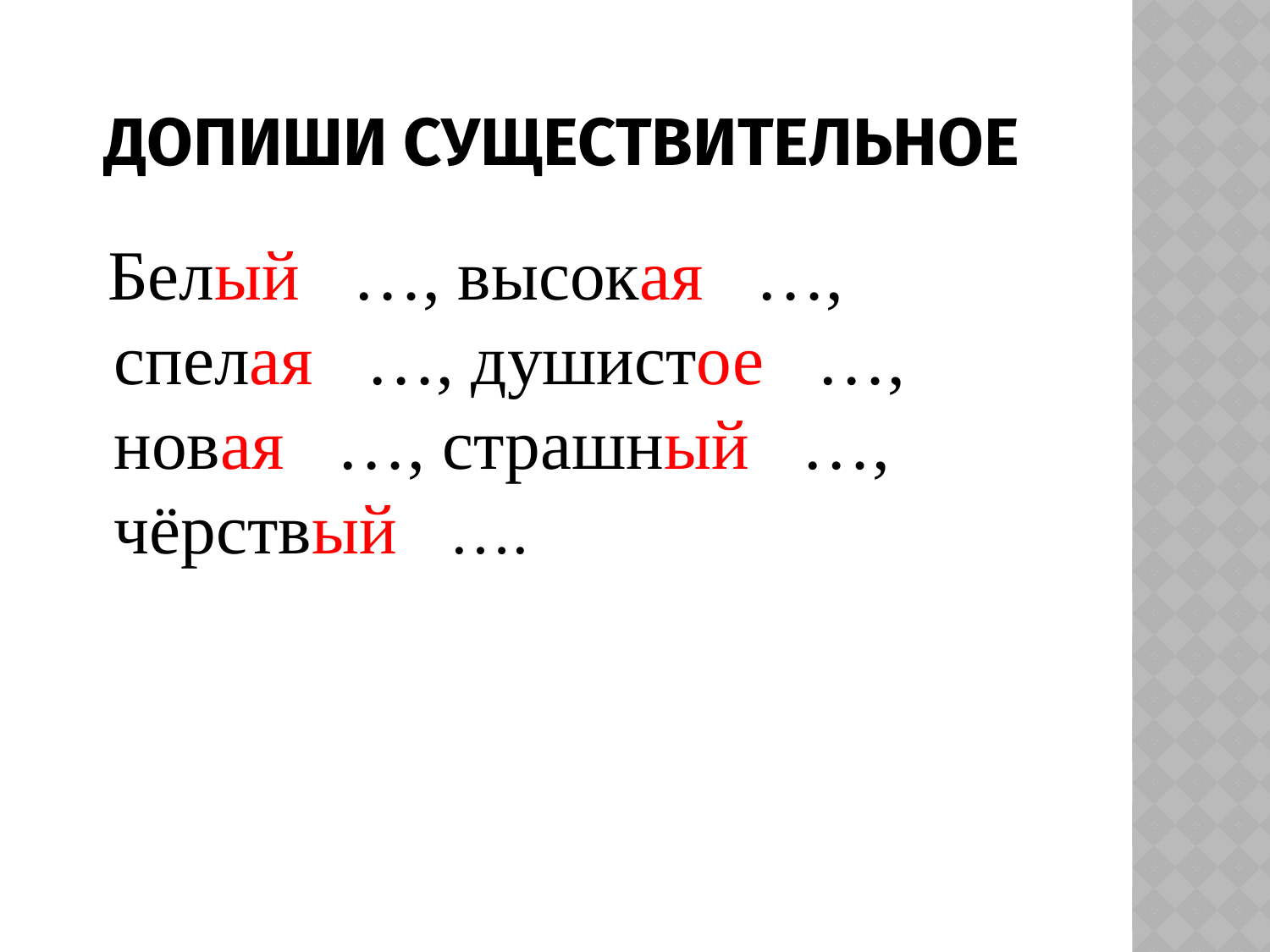

# Допиши существительное
  Белый   …, высокая   …, спелая   …, душистое   …, новая   …, страшный   …, чёрствый   ….